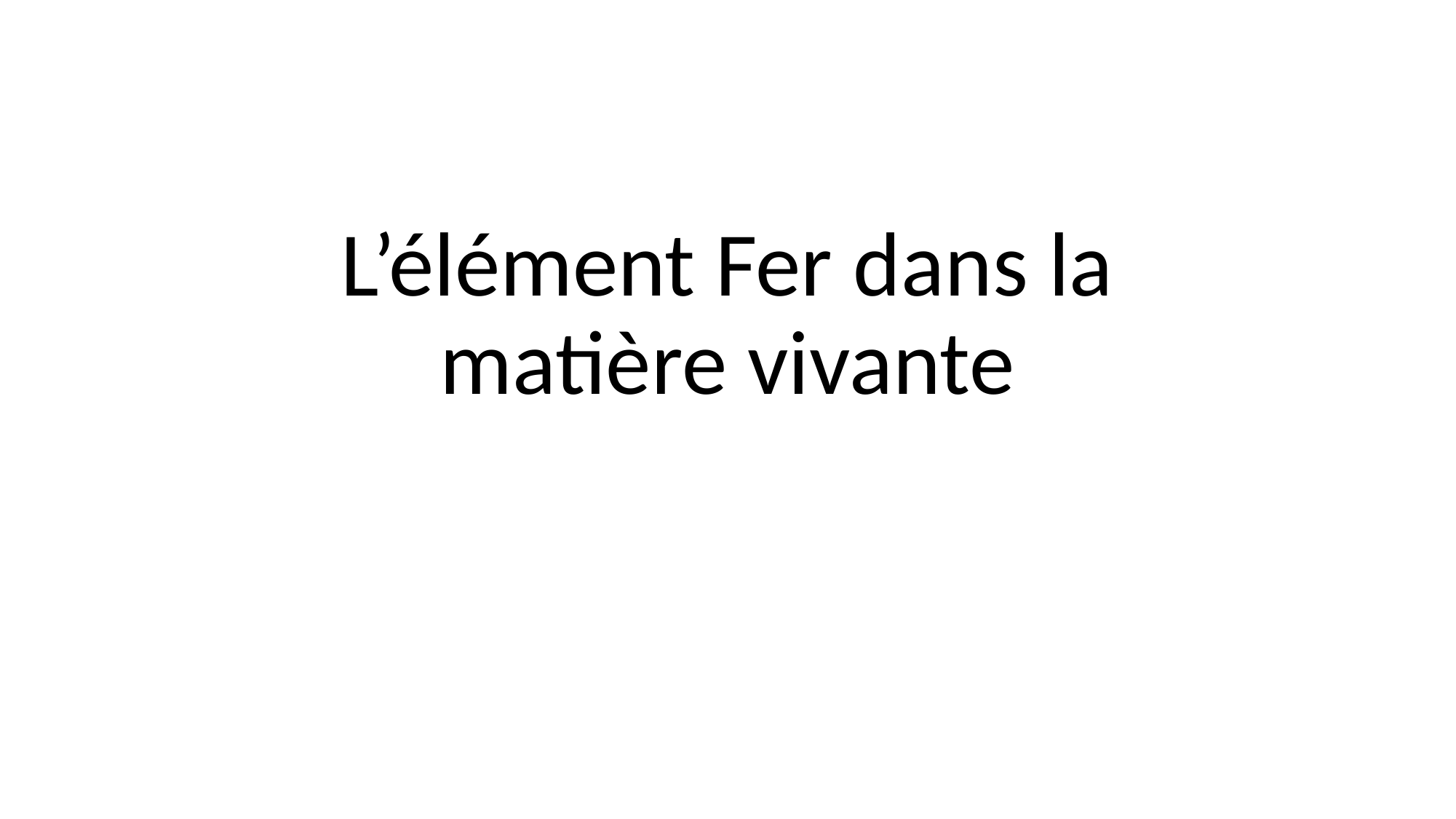

# L’élément Fer dans la matière vivante